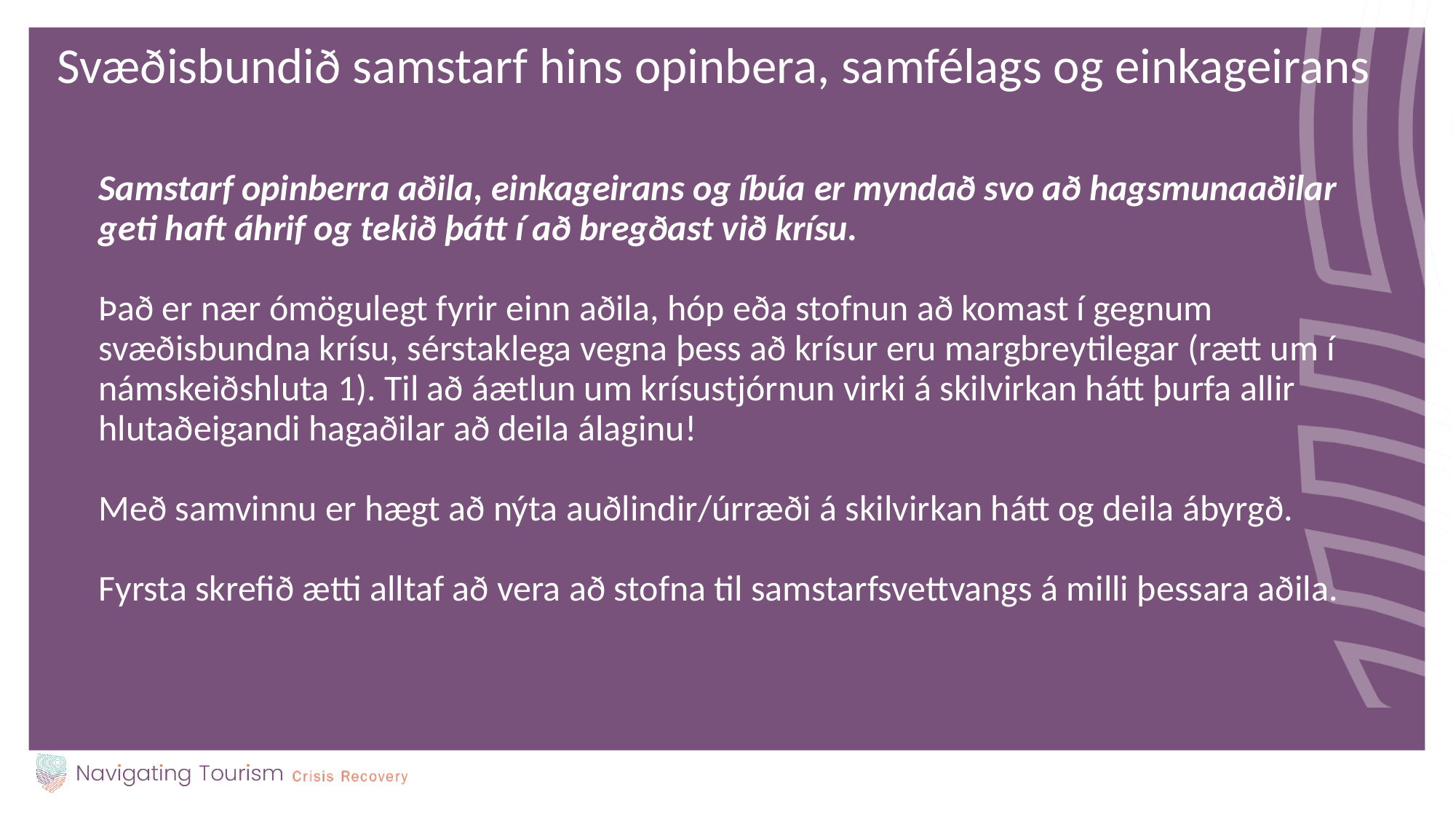

Svæðisbundið samstarf hins opinbera, samfélags og einkageirans
Samstarf opinberra aðila, einkageirans og íbúa er myndað svo að hagsmunaaðilar geti haft áhrif og tekið þátt í að bregðast við krísu.

Það er nær ómögulegt fyrir einn aðila, hóp eða stofnun að komast í gegnum svæðisbundna krísu, sérstaklega vegna þess að krísur eru margbreytilegar (rætt um í námskeiðshluta 1). Til að áætlun um krísustjórnun virki á skilvirkan hátt þurfa allir hlutaðeigandi hagaðilar að deila álaginu!

Með samvinnu er hægt að nýta auðlindir/úrræði á skilvirkan hátt og deila ábyrgð.

Fyrsta skrefið ætti alltaf að vera að stofna til samstarfsvettvangs á milli þessara aðila.